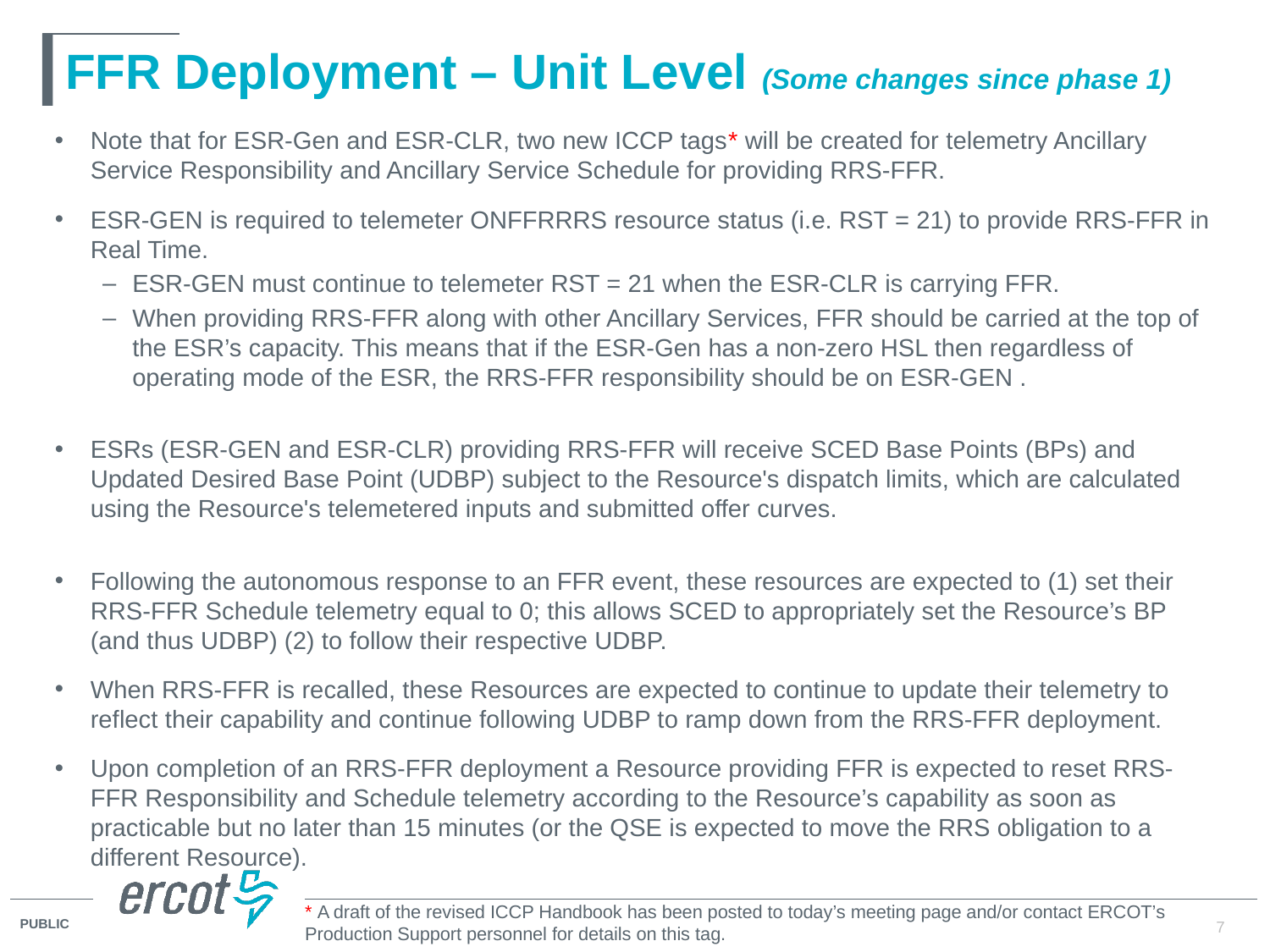

# FFR Deployment – Unit Level (Some changes since phase 1)
Note that for ESR-Gen and ESR-CLR, two new ICCP tags* will be created for telemetry Ancillary Service Responsibility and Ancillary Service Schedule for providing RRS-FFR.

ESR-GEN is required to telemeter ONFFRRRS resource status (i.e. RST = 21) to provide RRS-FFR in Real Time.
ESR-GEN must continue to telemeter RST = 21 when the ESR-CLR is carrying FFR.
When providing RRS-FFR along with other Ancillary Services, FFR should be carried at the top of the ESR’s capacity. This means that if the ESR-Gen has a non-zero HSL then regardless of operating mode of the ESR, the RRS-FFR responsibility should be on ESR-GEN .

ESRs (ESR-GEN and ESR-CLR) providing RRS-FFR will receive SCED Base Points (BPs) and Updated Desired Base Point (UDBP) subject to the Resource's dispatch limits, which are calculated using the Resource's telemetered inputs and submitted offer curves.

Following the autonomous response to an FFR event, these resources are expected to (1) set their RRS-FFR Schedule telemetry equal to 0; this allows SCED to appropriately set the Resource’s BP (and thus UDBP) (2) to follow their respective UDBP.

When RRS-FFR is recalled, these Resources are expected to continue to update their telemetry to reflect their capability and continue following UDBP to ramp down from the RRS-FFR deployment.

Upon completion of an RRS-FFR deployment a Resource providing FFR is expected to reset RRS-FFR Responsibility and Schedule telemetry according to the Resource’s capability as soon as practicable but no later than 15 minutes (or the QSE is expected to move the RRS obligation to a different Resource).
* A draft of the revised ICCP Handbook has been posted to today’s meeting page and/or contact ERCOT’s Production Support personnel for details on this tag.
7